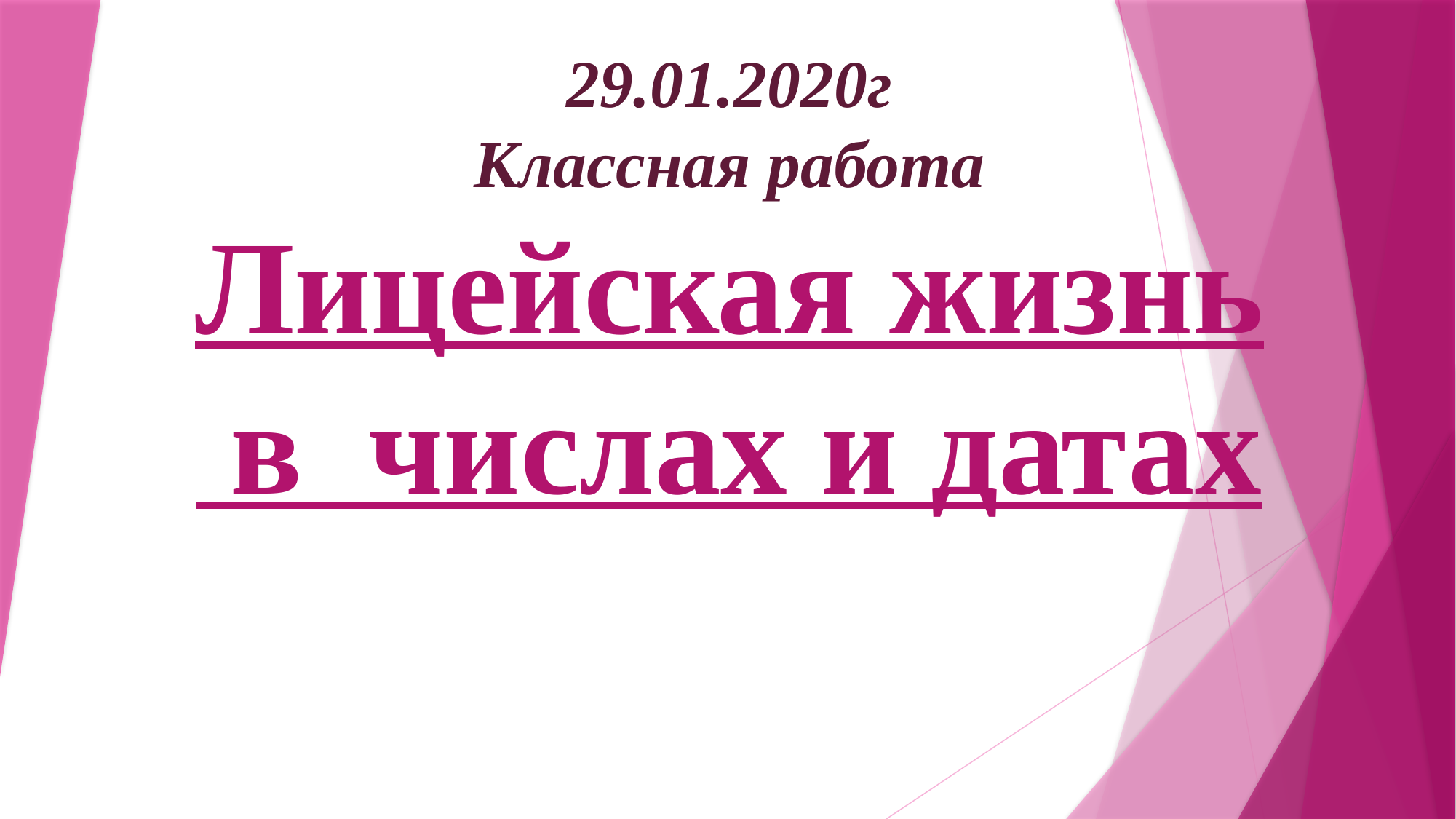

# 29.01.2020г Классная работа Лицейская жизнь в  числах и датах